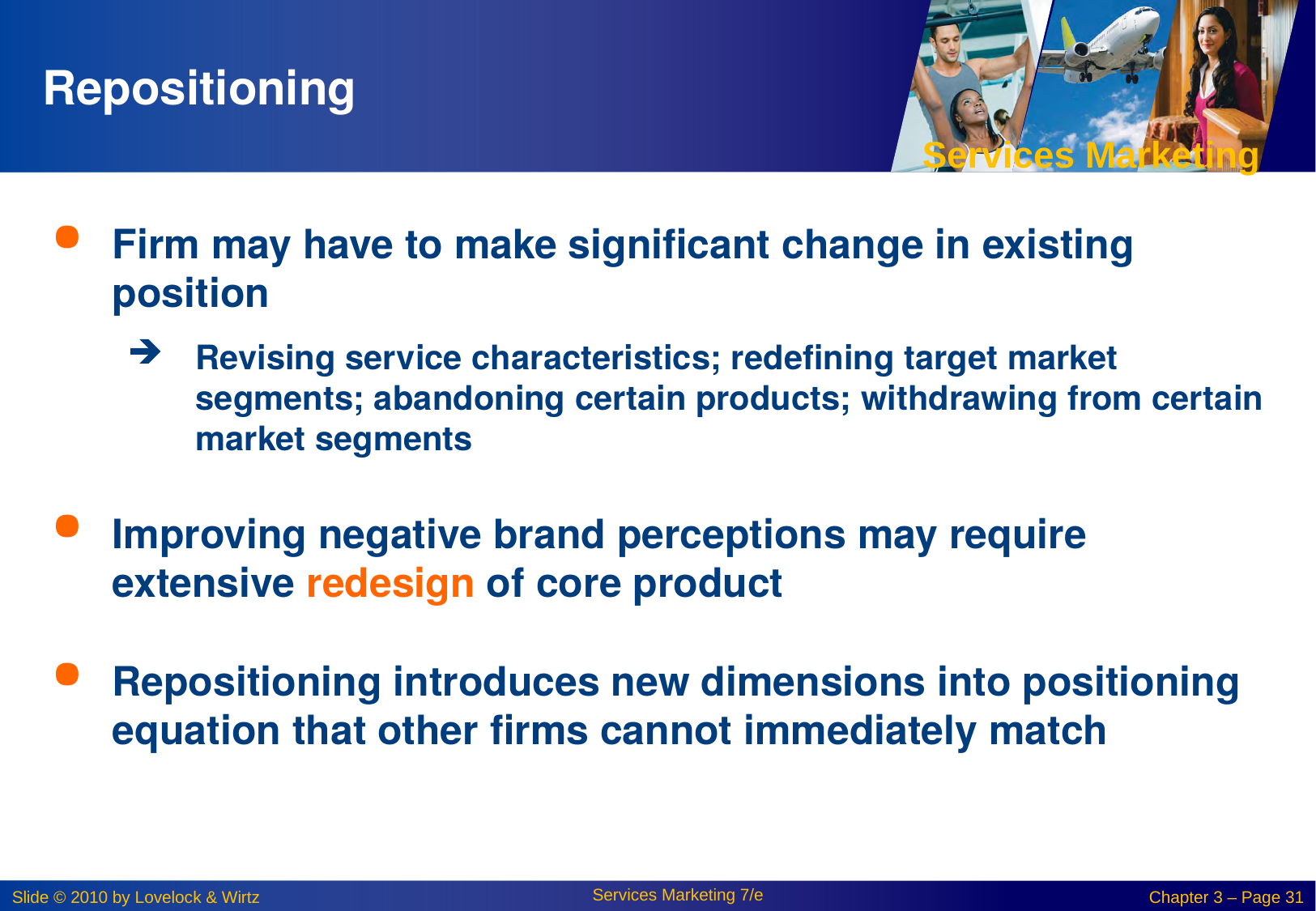

# Repositioning
Firm may have to make significant change in existing position
Revising service characteristics; redefining target market segments; abandoning certain products; withdrawing from certain market segments
Improving negative brand perceptions may require extensive redesign of core product
Repositioning introduces new dimensions into positioning equation that other firms cannot immediately match